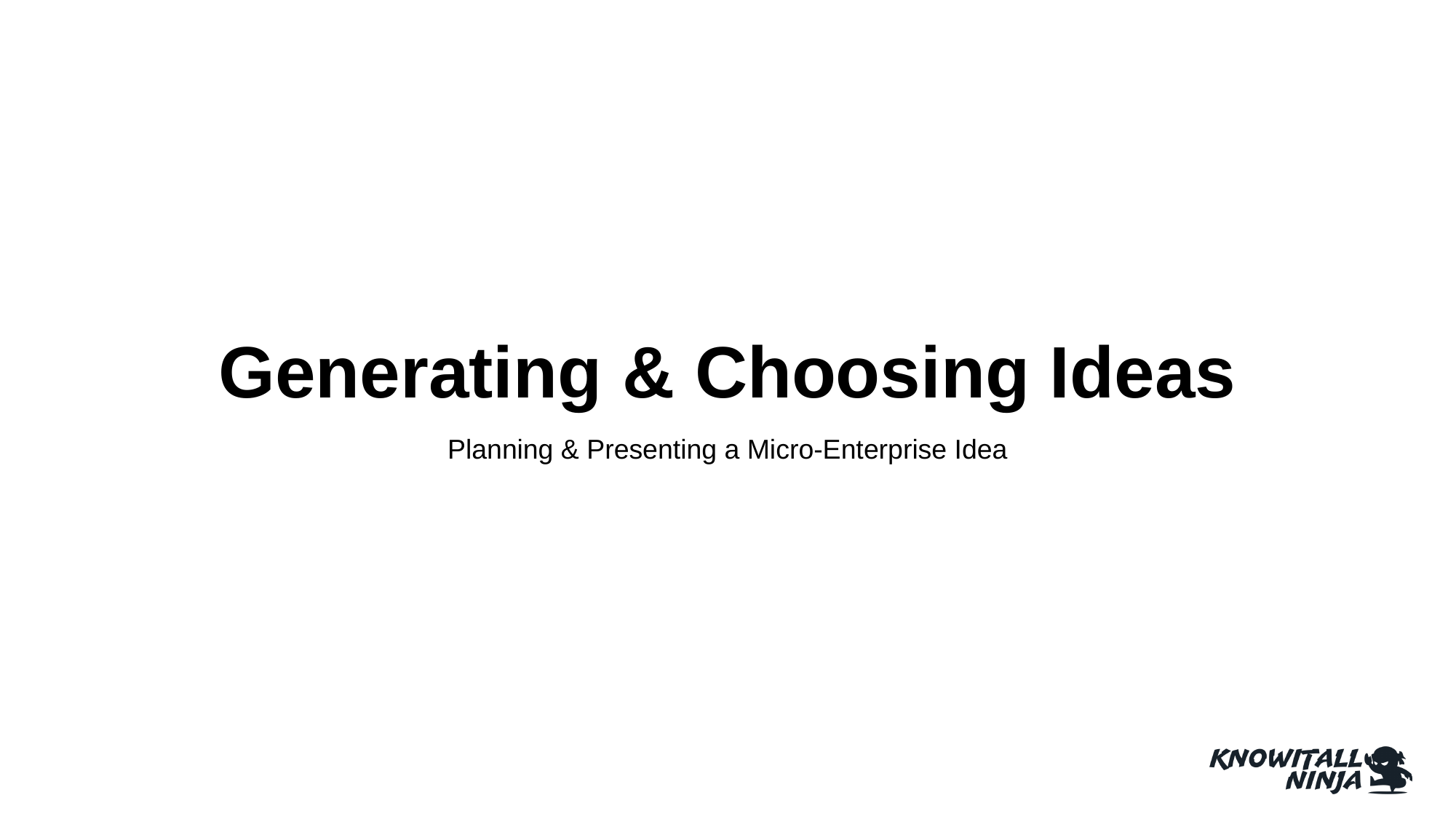

# Generating & Choosing Ideas
Planning & Presenting a Micro-Enterprise Idea